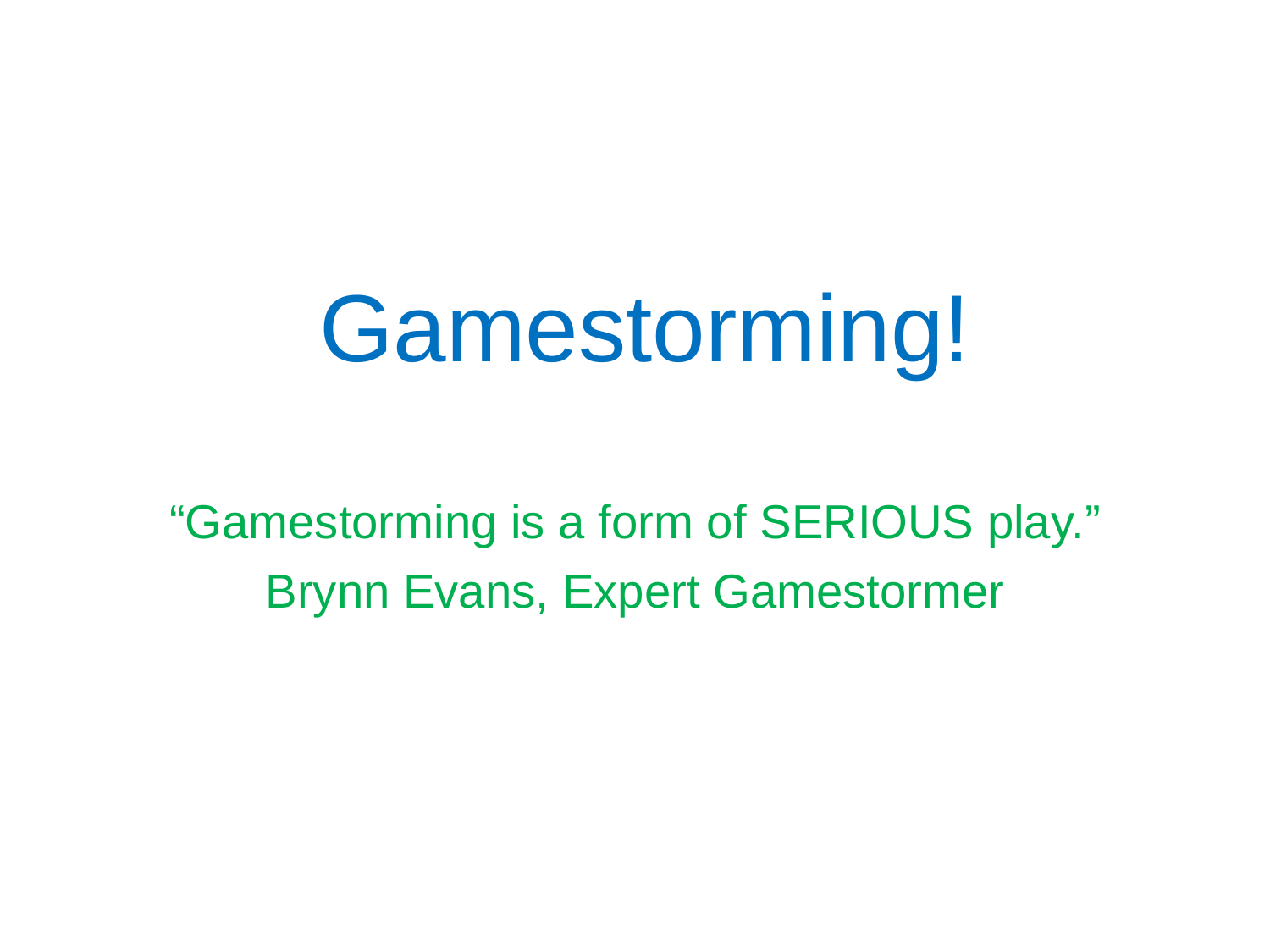

# Gamestorming!

“Gamestorming is a form of SERIOUS play.”
Brynn Evans, Expert Gamestormer